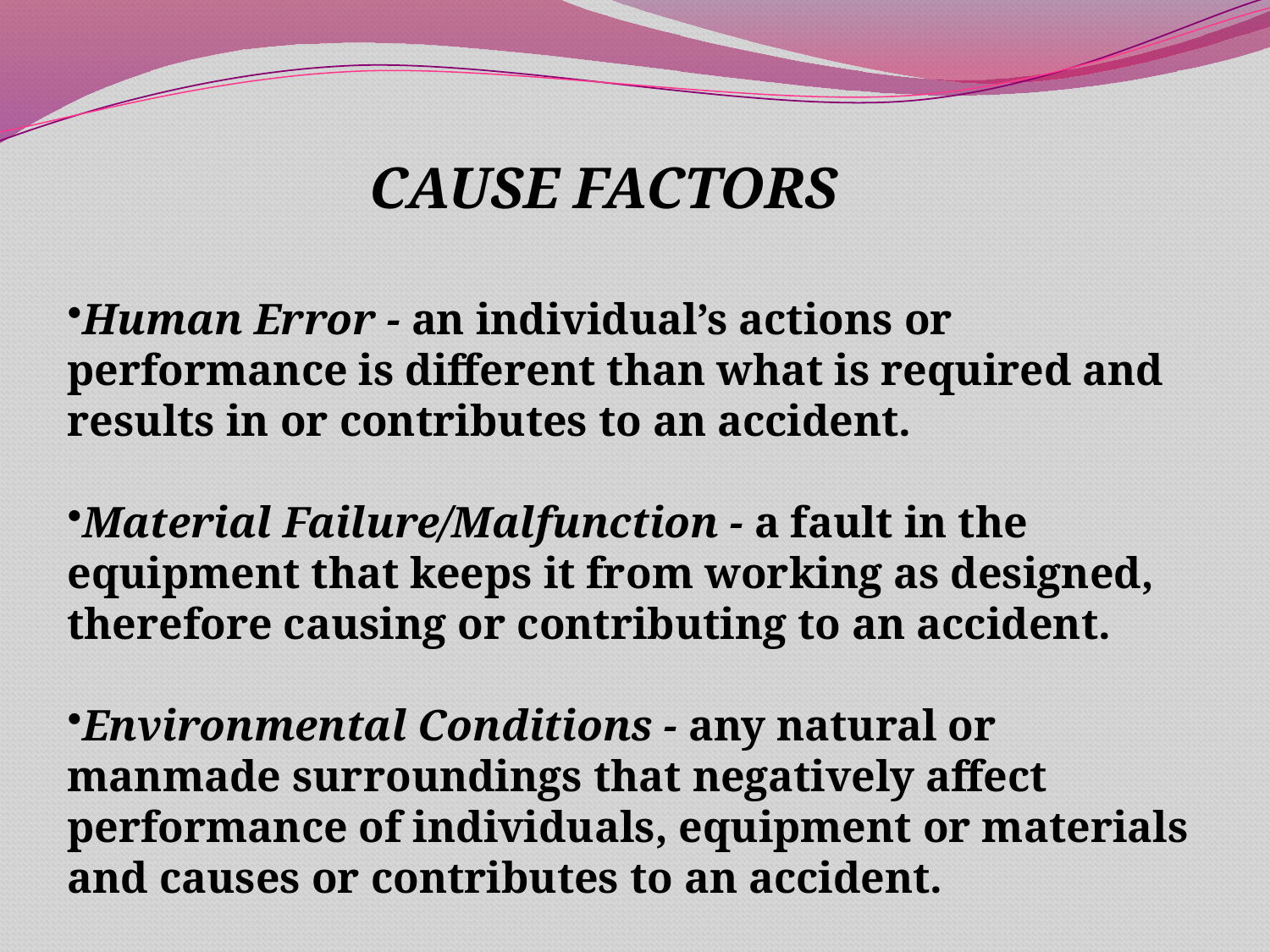

CAUSE FACTORS
Human Error - an individual’s actions or performance is different than what is required and results in or contributes to an accident.

Material Failure/Malfunction - a fault in the equipment that keeps it from working as designed, therefore causing or contributing to an accident.

Environmental Conditions - any natural or manmade surroundings that negatively affect performance of individuals, equipment or materials and causes or contributes to an accident.